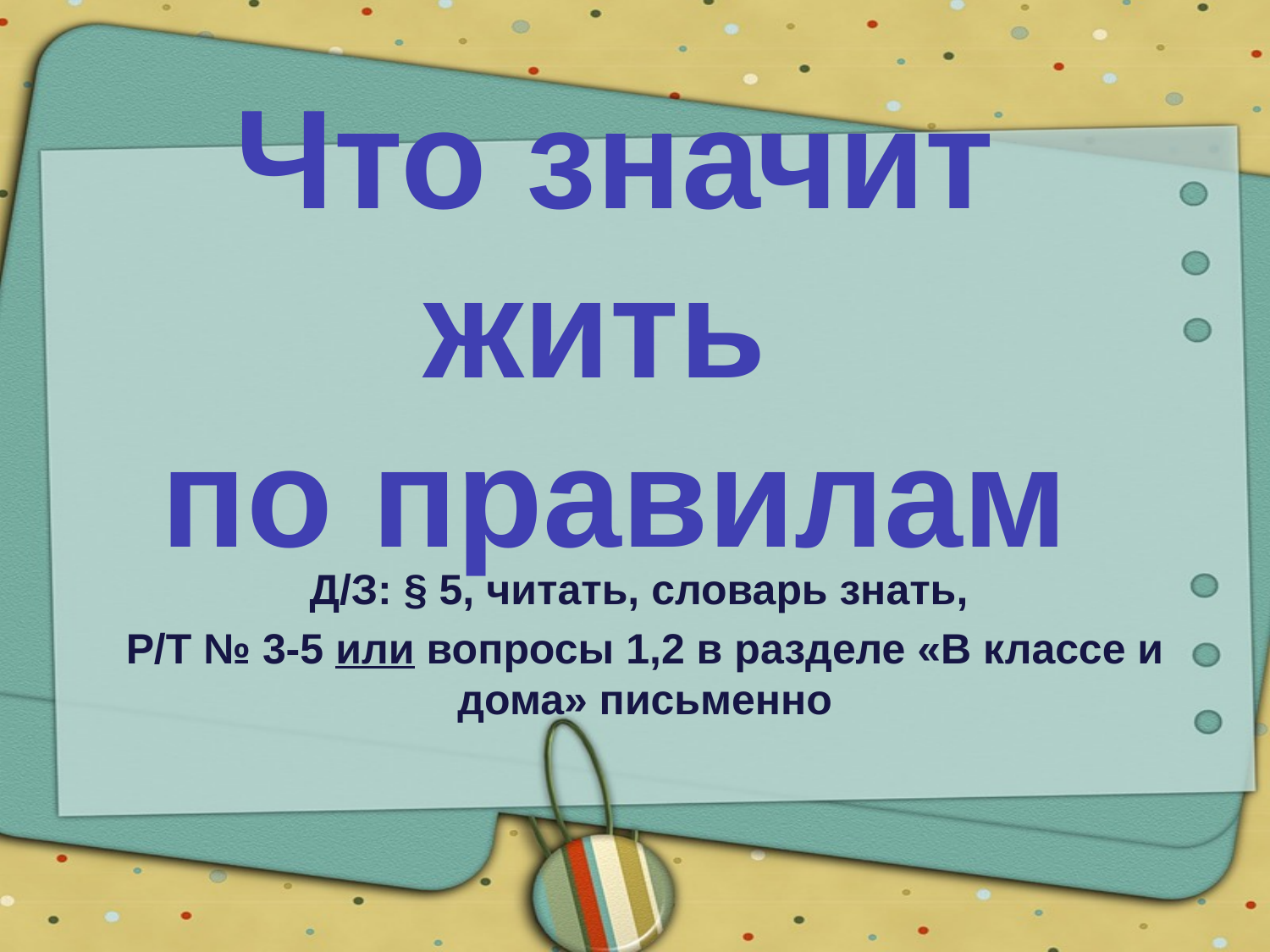

# Что значит жить по правилам
Д/З: § 5, читать, словарь знать,
Р/Т № 3-5 или вопросы 1,2 в разделе «В классе и дома» письменно